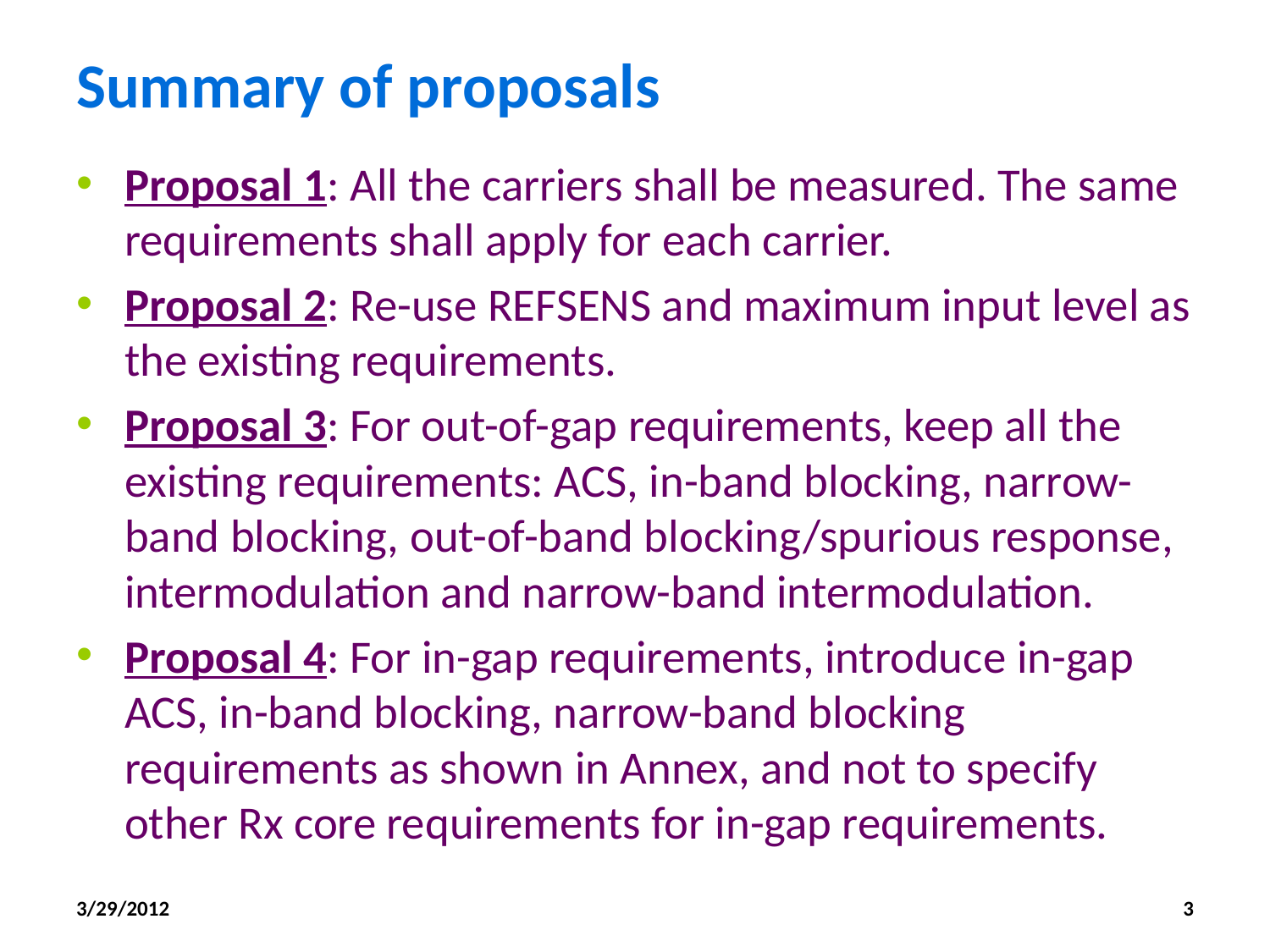

# Summary of proposals
Proposal 1: All the carriers shall be measured. The same requirements shall apply for each carrier.
Proposal 2: Re-use REFSENS and maximum input level as the existing requirements.
Proposal 3: For out-of-gap requirements, keep all the existing requirements: ACS, in-band blocking, narrow-band blocking, out-of-band blocking/spurious response, intermodulation and narrow-band intermodulation.
Proposal 4: For in-gap requirements, introduce in-gap ACS, in-band blocking, narrow-band blocking requirements as shown in Annex, and not to specify other Rx core requirements for in-gap requirements.

3/29/2012
3